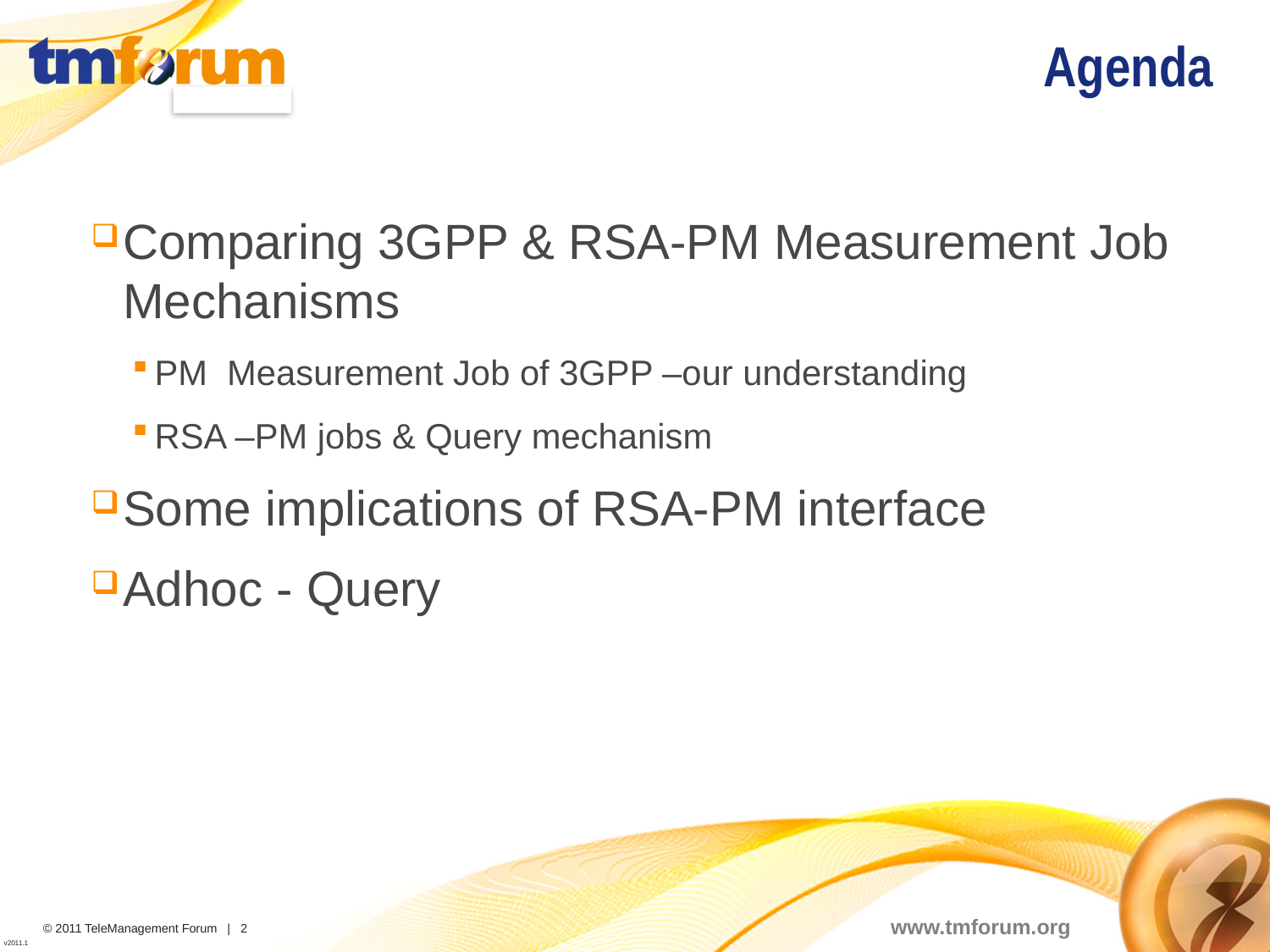

# Agenda
Comparing 3GPP & RSA-PM Measurement Job Mechanisms
PM  Measurement Job of 3GPP –our understanding
RSA –PM jobs & Query mechanism
Some implications of RSA-PM interface
Adhoc - Query